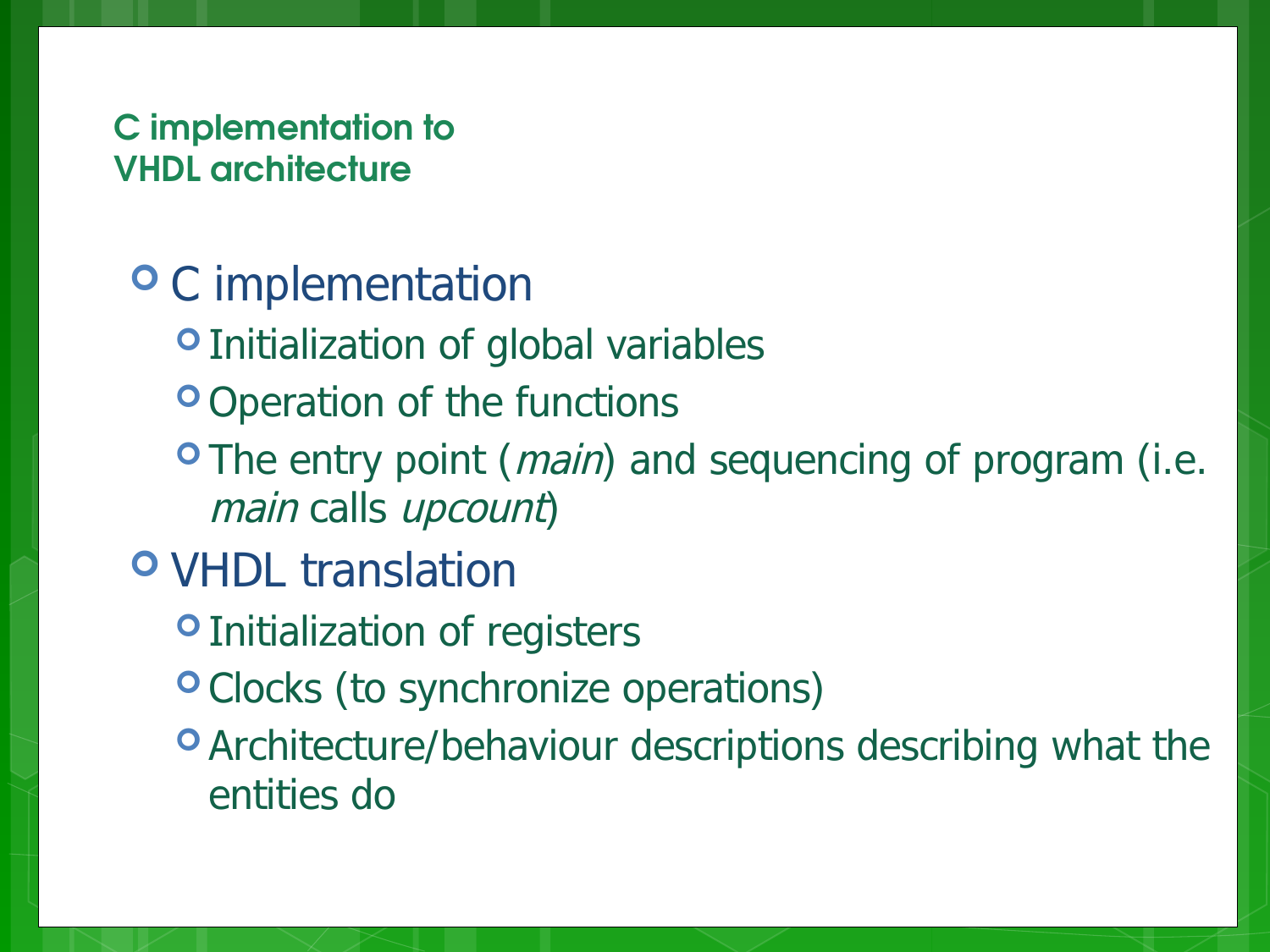

# C implementation to VHDL architecture
C implementation
Initialization of global variables
Operation of the functions
The entry point (main) and sequencing of program (i.e. main calls upcount)
VHDL translation
Initialization of registers
Clocks (to synchronize operations)
Architecture/behaviour descriptions describing what the entities do